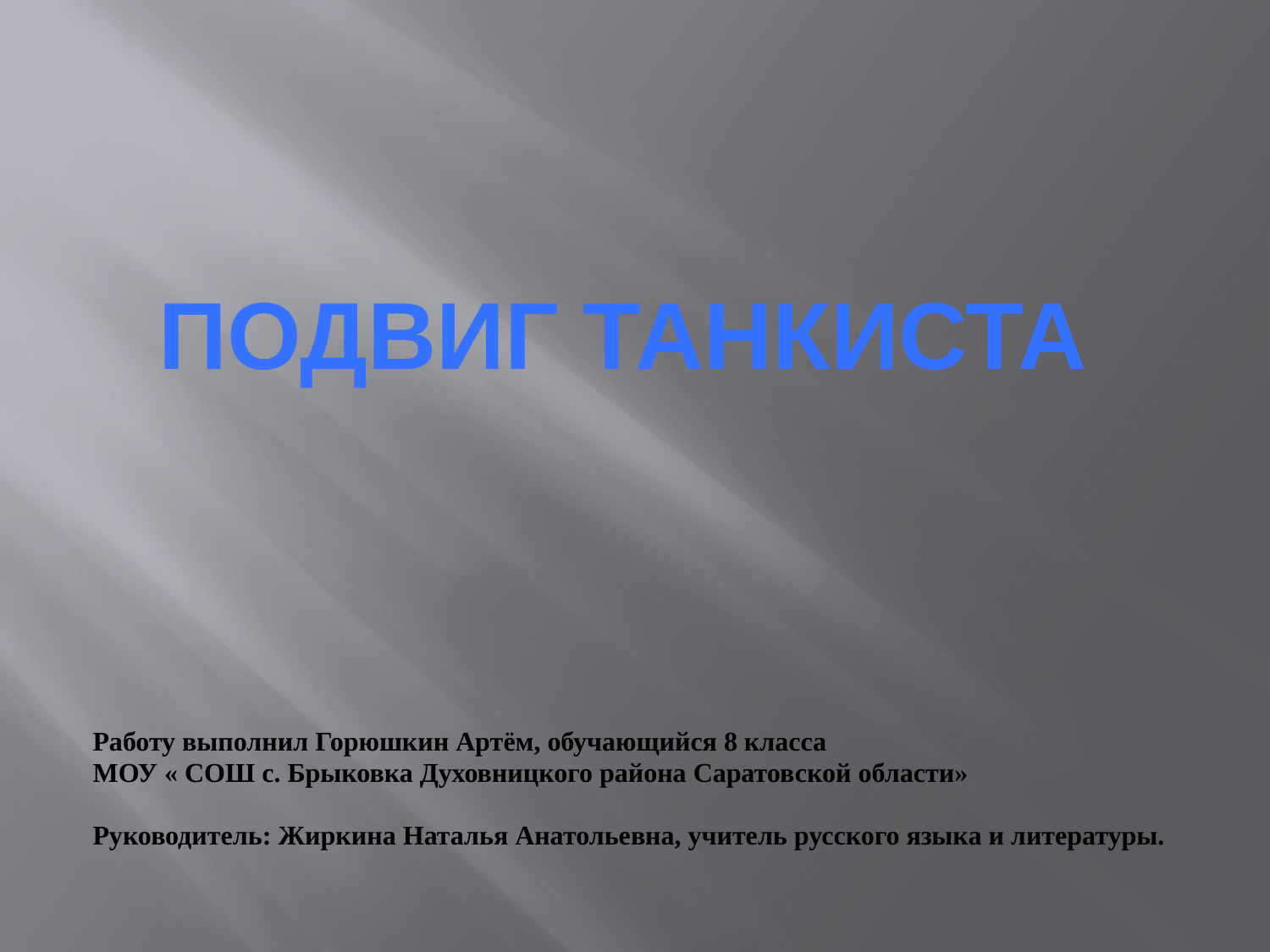

Подвиг танкиста
Работу выполнил Горюшкин Артём, обучающийся 8 класса
МОУ « СОШ с. Брыковка Духовницкого района Саратовской области»

Руководитель: Жиркина Наталья Анатольевна, учитель русского языка и литературы.